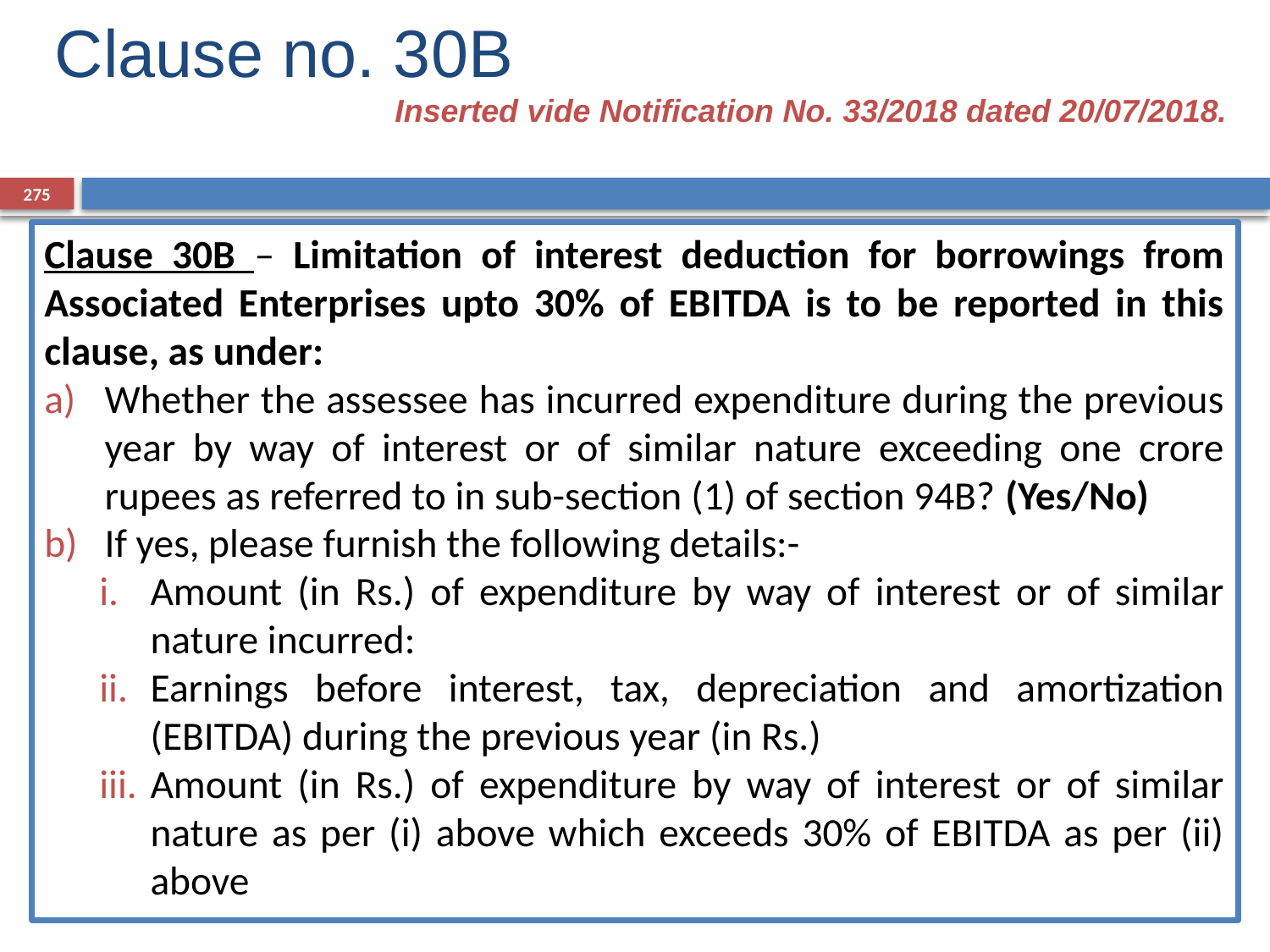

Clause no. 30B
Inserted vide Notification No. 33/2018 dated 20/07/2018.

275
Clause 30B – Limitation of interest deduction for borrowings from Associated Enterprises upto 30% of EBITDA is to be reported in this clause, as under:
Whether the assessee has incurred expenditure during the previous year by way of interest or of similar nature exceeding one crore rupees as referred to in sub-section (1) of section 94B? (Yes/No)
If yes, please furnish the following details:-
Amount (in Rs.) of expenditure by way of interest or of similar nature incurred:
Earnings before interest, tax, depreciation and amortization (EBITDA) during the previous year (in Rs.)
Amount (in Rs.) of expenditure by way of interest or of similar nature as per (i) above which exceeds 30% of EBITDA as per (ii) above